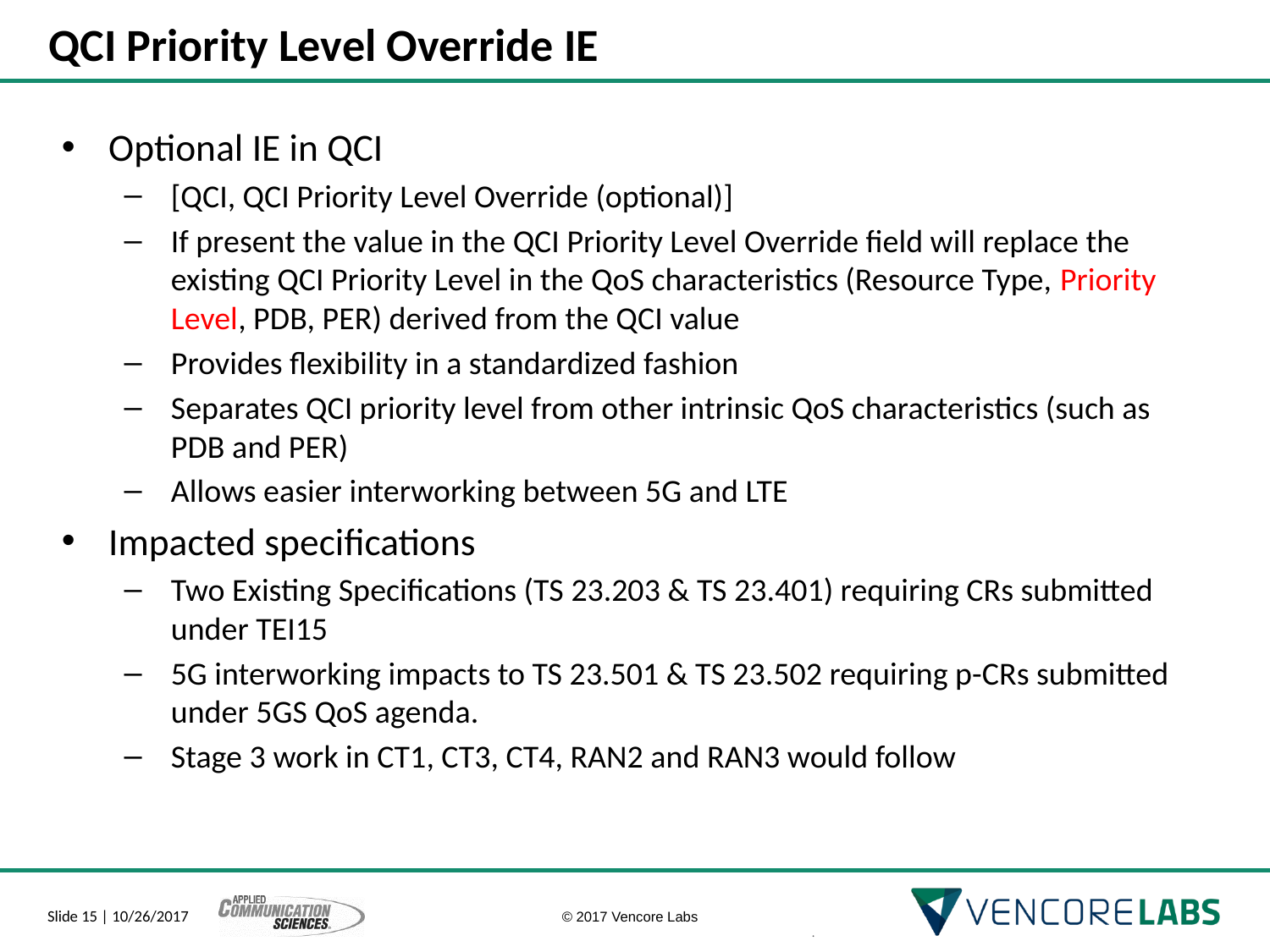

# QCI Priority Level Override IE
Optional IE in QCI
[QCI, QCI Priority Level Override (optional)]
If present the value in the QCI Priority Level Override field will replace the existing QCI Priority Level in the QoS characteristics (Resource Type, Priority Level, PDB, PER) derived from the QCI value
Provides flexibility in a standardized fashion
Separates QCI priority level from other intrinsic QoS characteristics (such as PDB and PER)
Allows easier interworking between 5G and LTE
Impacted specifications
Two Existing Specifications (TS 23.203 & TS 23.401) requiring CRs submitted under TEI15
5G interworking impacts to TS 23.501 & TS 23.502 requiring p-CRs submitted under 5GS QoS agenda.
Stage 3 work in CT1, CT3, CT4, RAN2 and RAN3 would follow